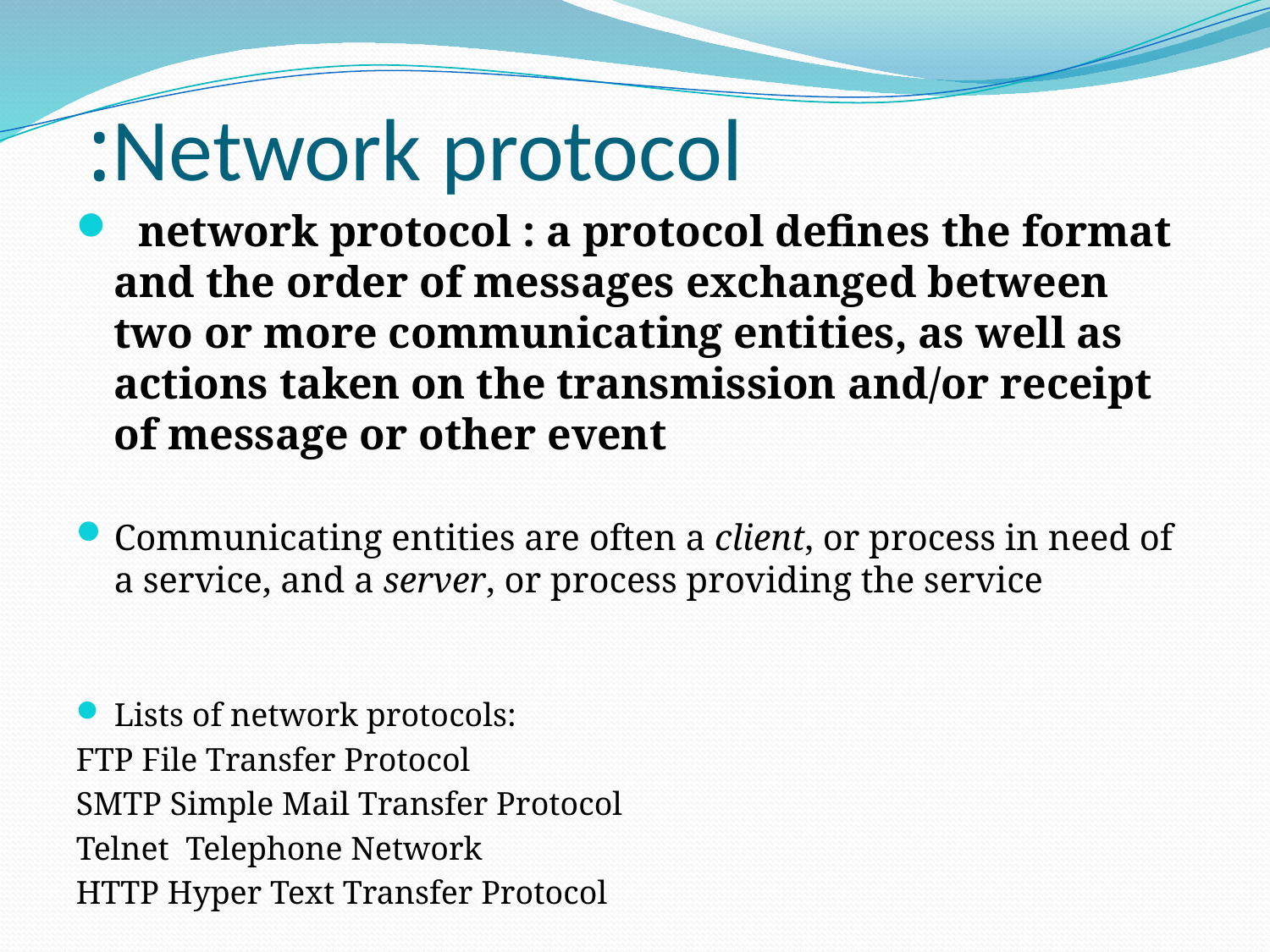

# Network protocol:
  network protocol : a protocol defines the format and the order of messages exchanged between two or more communicating entities, as well as actions taken on the transmission and/or receipt of message or other event

Communicating entities are often a client, or process in need of a service, and a server, or process providing the service

Lists of network protocols:
FTP File Transfer Protocol
SMTP Simple Mail Transfer Protocol
Telnet  Telephone Network
HTTP Hyper Text Transfer Protocol